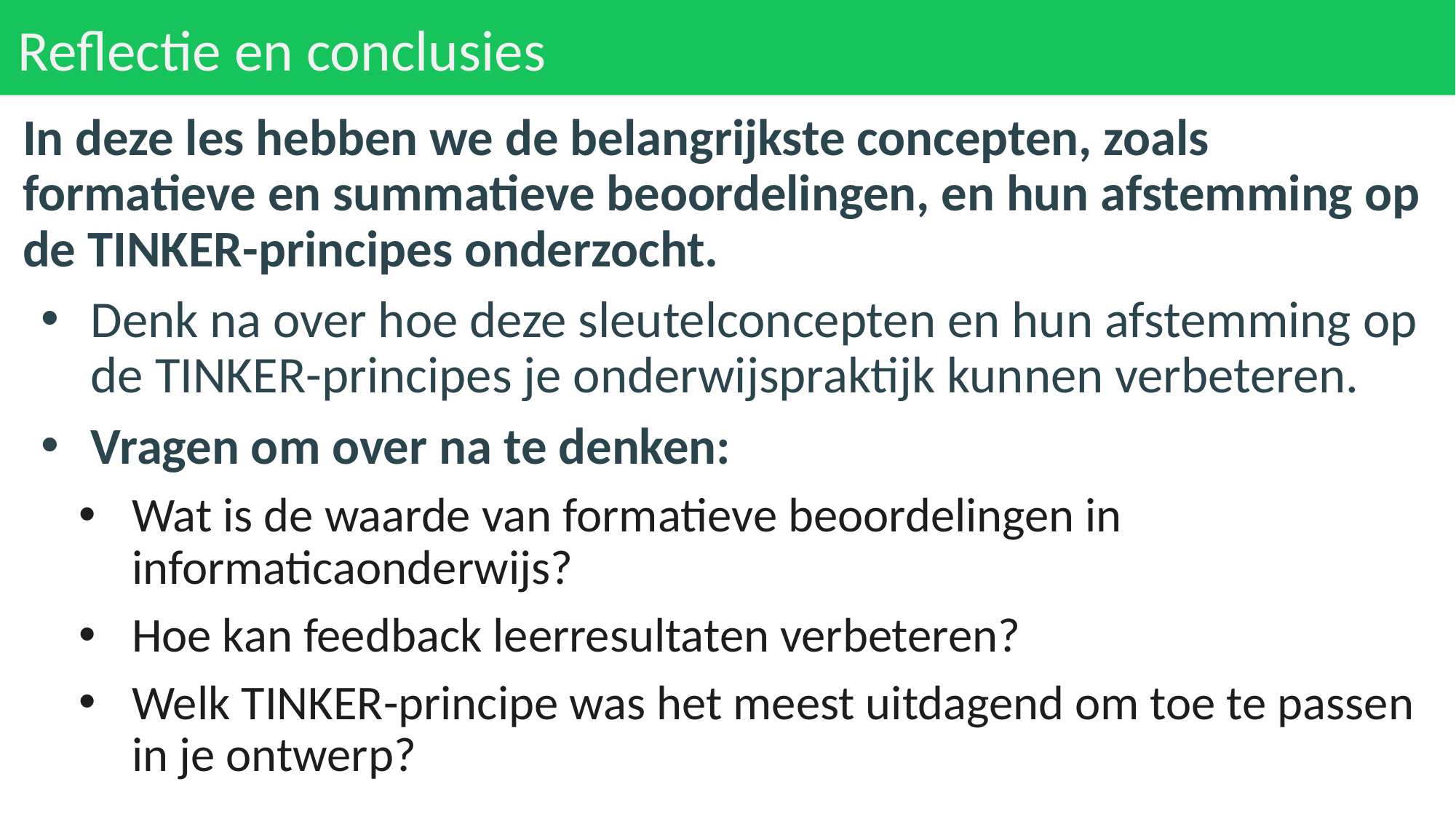

# Reflectie en conclusies
In deze les hebben we de belangrijkste concepten, zoals formatieve en summatieve beoordelingen, en hun afstemming op de TINKER-principes onderzocht.
Denk na over hoe deze sleutelconcepten en hun afstemming op de TINKER-principes je onderwijspraktijk kunnen verbeteren.
Vragen om over na te denken:
Wat is de waarde van formatieve beoordelingen in informaticaonderwijs?
Hoe kan feedback leerresultaten verbeteren?
Welk TINKER-principe was het meest uitdagend om toe te passen in je ontwerp?